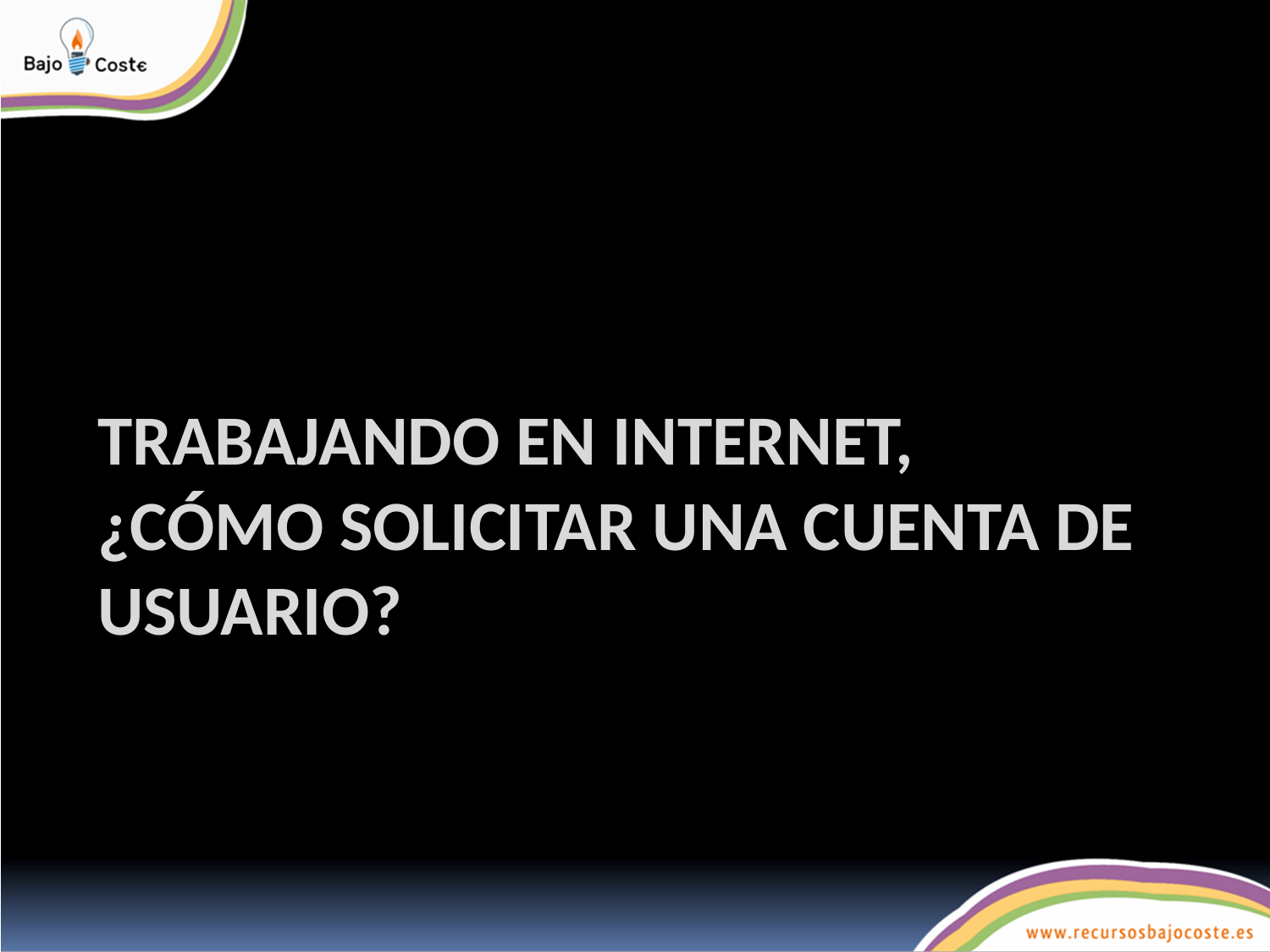

# Trabajando en Internet, ¿cómo solicitar una cuenta de usuario?